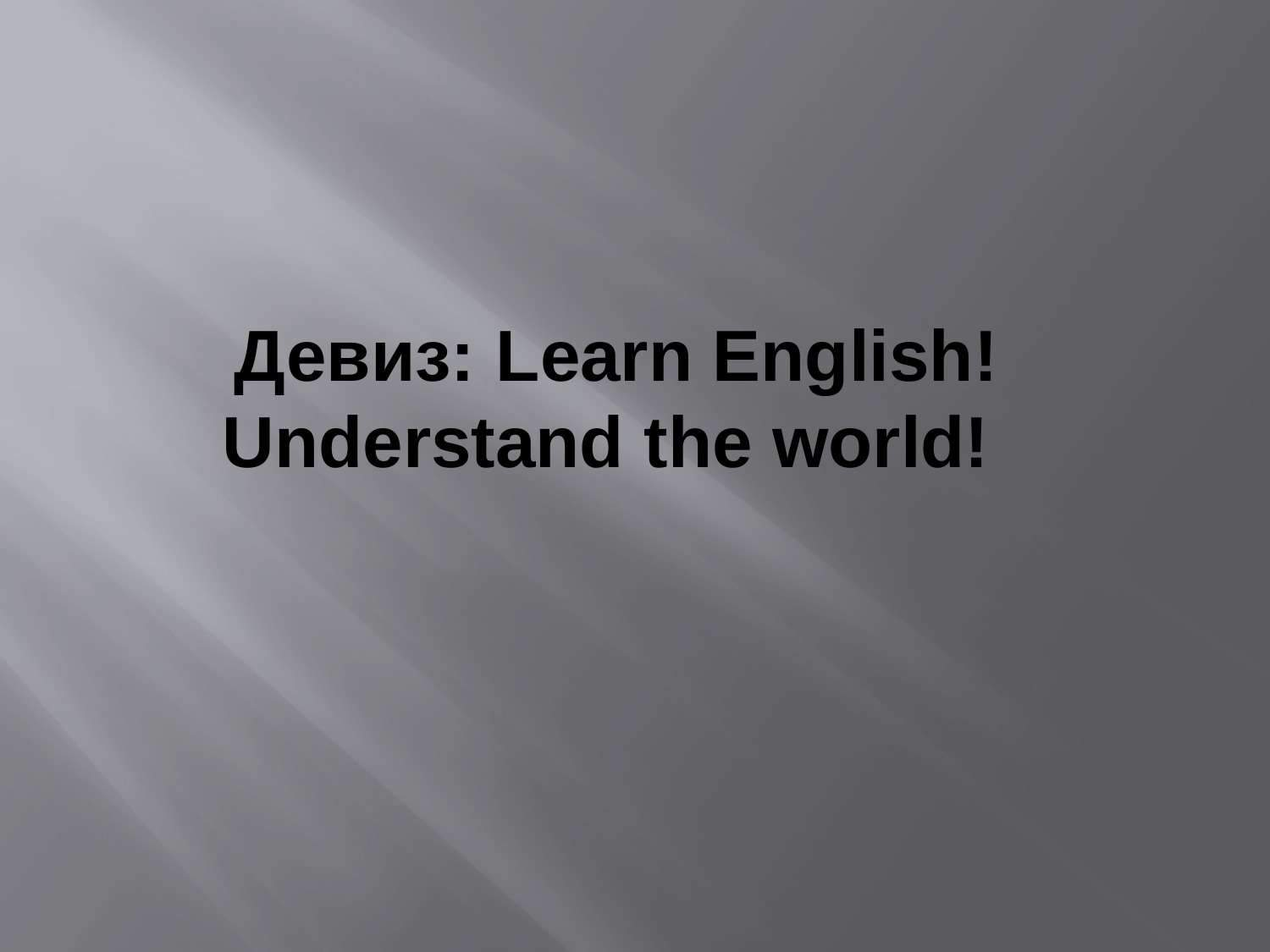

# Девиз: Learn English! Understand the world!